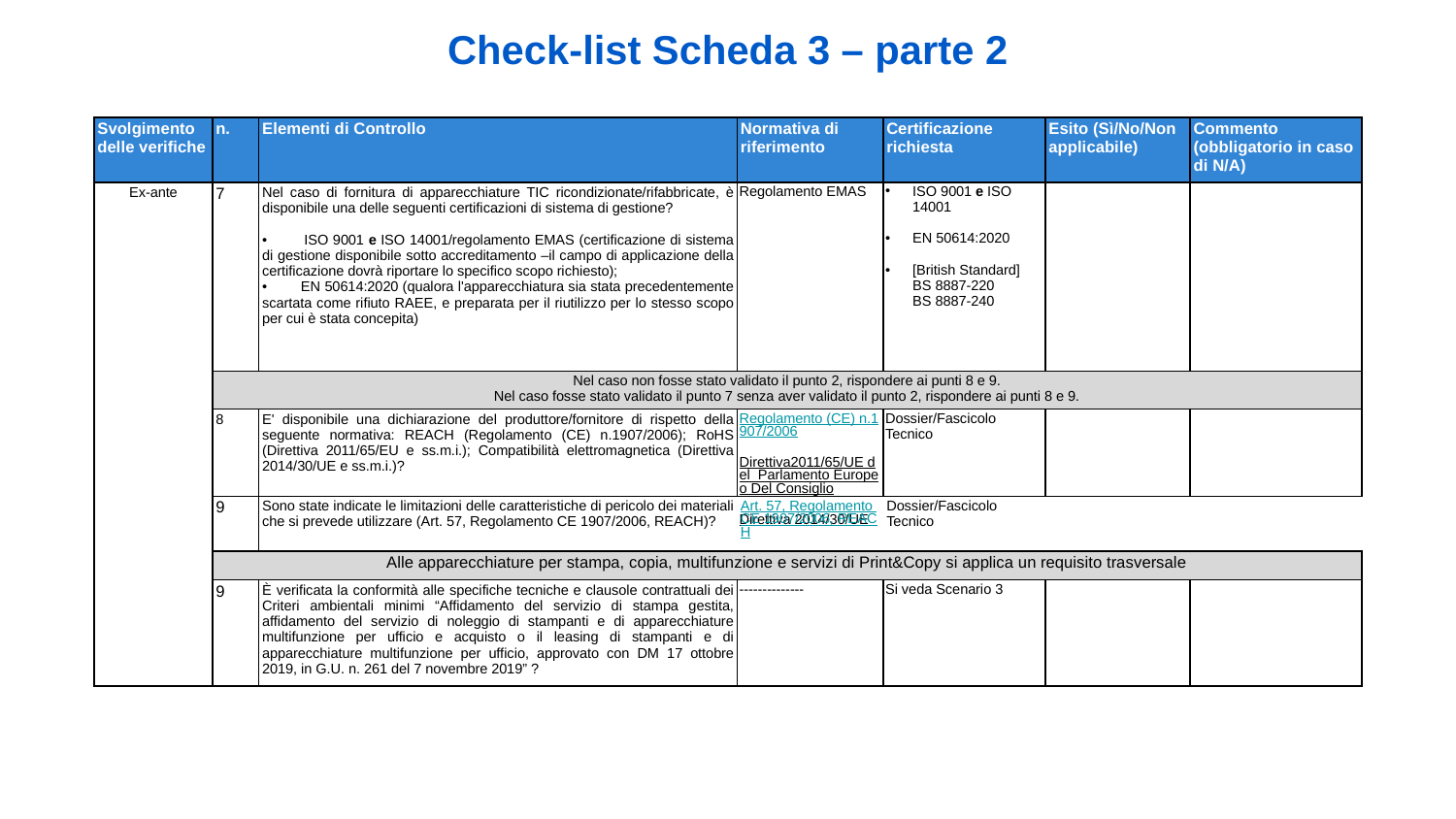

Check-list Scheda 3 – parte 2
| Svolgimento delle verifiche | n. | Elementi di Controllo | Normativa di riferimento | Certificazione richiesta | Esito (Sì/No/Non applicabile) | Commento (obbligatorio in caso di N/A) |
| --- | --- | --- | --- | --- | --- | --- |
| Ex-ante | 7 | Nel caso di fornitura di apparecchiature TIC ricondizionate/rifabbricate, è disponibile una delle seguenti certificazioni di sistema di gestione? • ISO 9001 e ISO 14001/regolamento EMAS (certificazione di sistema di gestione disponibile sotto accreditamento –il campo di applicazione della certificazione dovrà riportare lo specifico scopo richiesto); • EN 50614:2020 (qualora l'apparecchiatura sia stata precedentemente scartata come rifiuto RAEE, e preparata per il riutilizzo per lo stesso scopo per cui è stata concepita) | Regolamento EMAS | ISO 9001 e ISO 14001 EN 50614:2020 [British Standard] BS 8887-220 BS 8887-240 |  |  |
|  | Nel caso non fosse stato validato il punto 2, rispondere ai punti 8 e 9. Nel caso fosse stato validato il punto 7 senza aver validato il punto 2, rispondere ai punti 8 e 9. |  |  |  |  |  |
|  | 8 | E' disponibile una dichiarazione del produttore/fornitore di rispetto della seguente normativa: REACH (Regolamento (CE) n.1907/2006); RoHS (Direttiva 2011/65/EU e ss.m.i.); Compatibilità elettromagnetica (Direttiva 2014/30/UE e ss.m.i.)? | Regolamento (CE) n.1907/2006 Direttiva2011/65/UE del  Parlamento Europeo Del Consiglio Direttiva 2014/30/UE | Dossier/Fascicolo Tecnico |  |  |
|  | 9 | Sono state indicate le limitazioni delle caratteristiche di pericolo dei materiali che si prevede utilizzare (Art. 57, Regolamento CE 1907/2006, REACH)? | Art. 57, Regolamento CE 1907/2006, REACH | Dossier/Fascicolo Tecnico |  |  |
|  | Alle apparecchiature per stampa, copia, multifunzione e servizi di Print&Copy si applica un requisito trasversale |  |  |  |  |  |
|  | 9 | È verificata la conformità alle specifiche tecniche e clausole contrattuali dei Criteri ambientali minimi “Affidamento del servizio di stampa gestita, affidamento del servizio di noleggio di stampanti e di apparecchiature multifunzione per ufficio e acquisto o il leasing di stampanti e di apparecchiature multifunzione per ufficio, approvato con DM 17 ottobre 2019, in G.U. n. 261 del 7 novembre 2019” ? | -------------- | Si veda Scenario 3 |  |  |